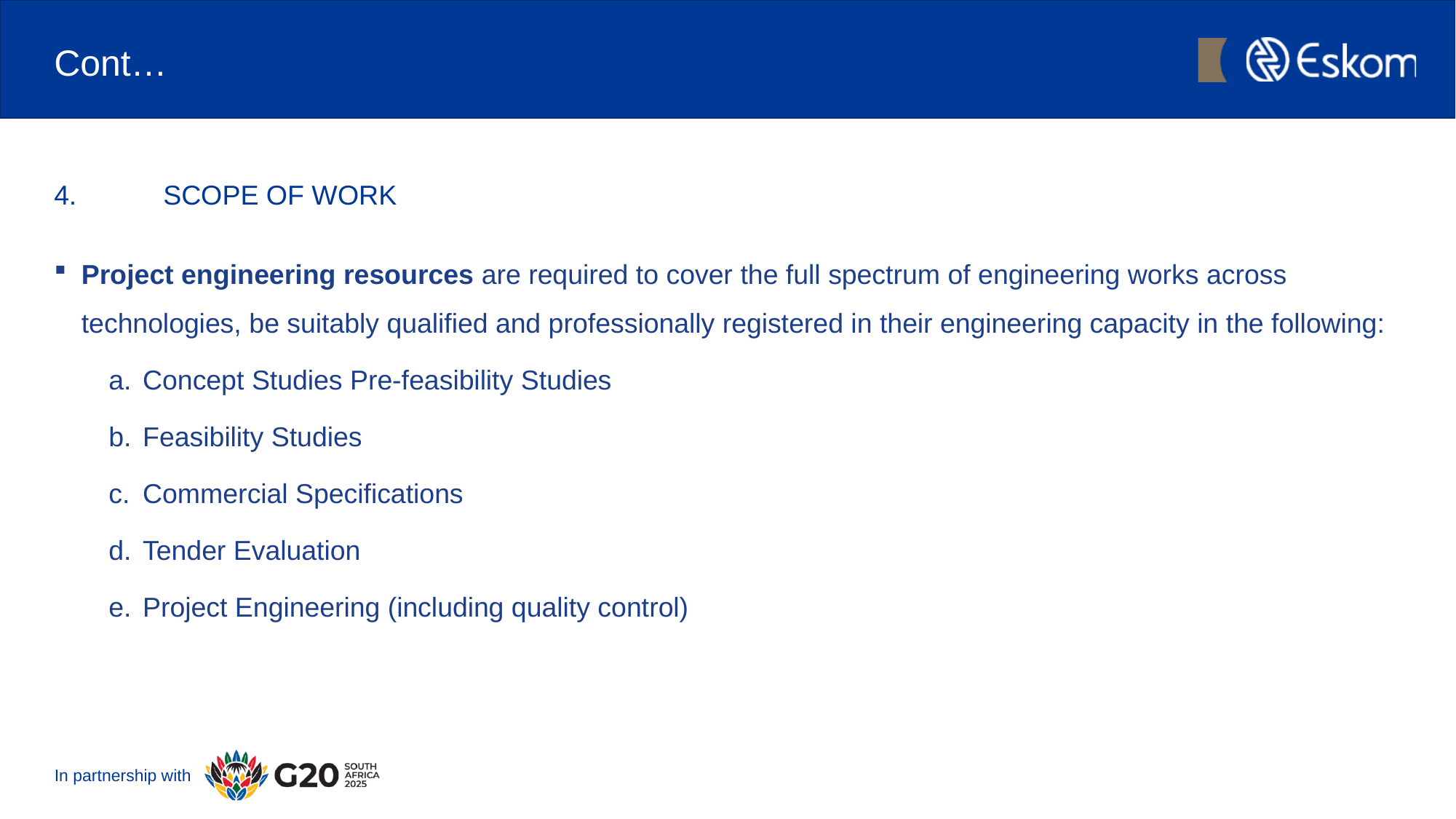

# Cont…

4.	SCOPE OF WORK
Project engineering resources are required to cover the full spectrum of engineering works across technologies, be suitably qualified and professionally registered in their engineering capacity in the following:
Concept Studies Pre-feasibility Studies
Feasibility Studies
Commercial Specifications
Tender Evaluation
Project Engineering (including quality control)